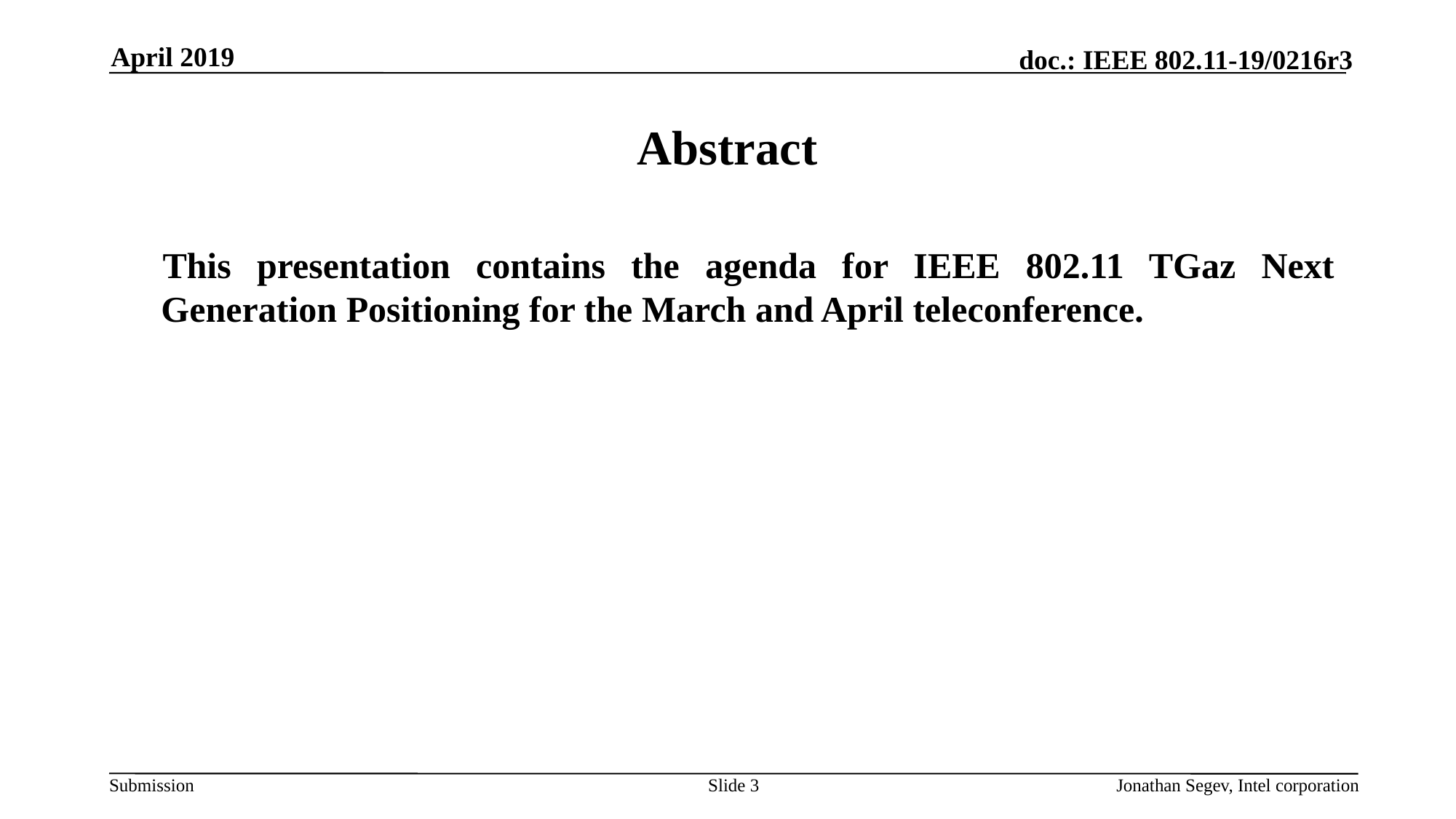

April 2019
# Abstract
This presentation contains the agenda for IEEE 802.11 TGaz Next Generation Positioning for the March and April teleconference.

Slide 3
Jonathan Segev, Intel corporation